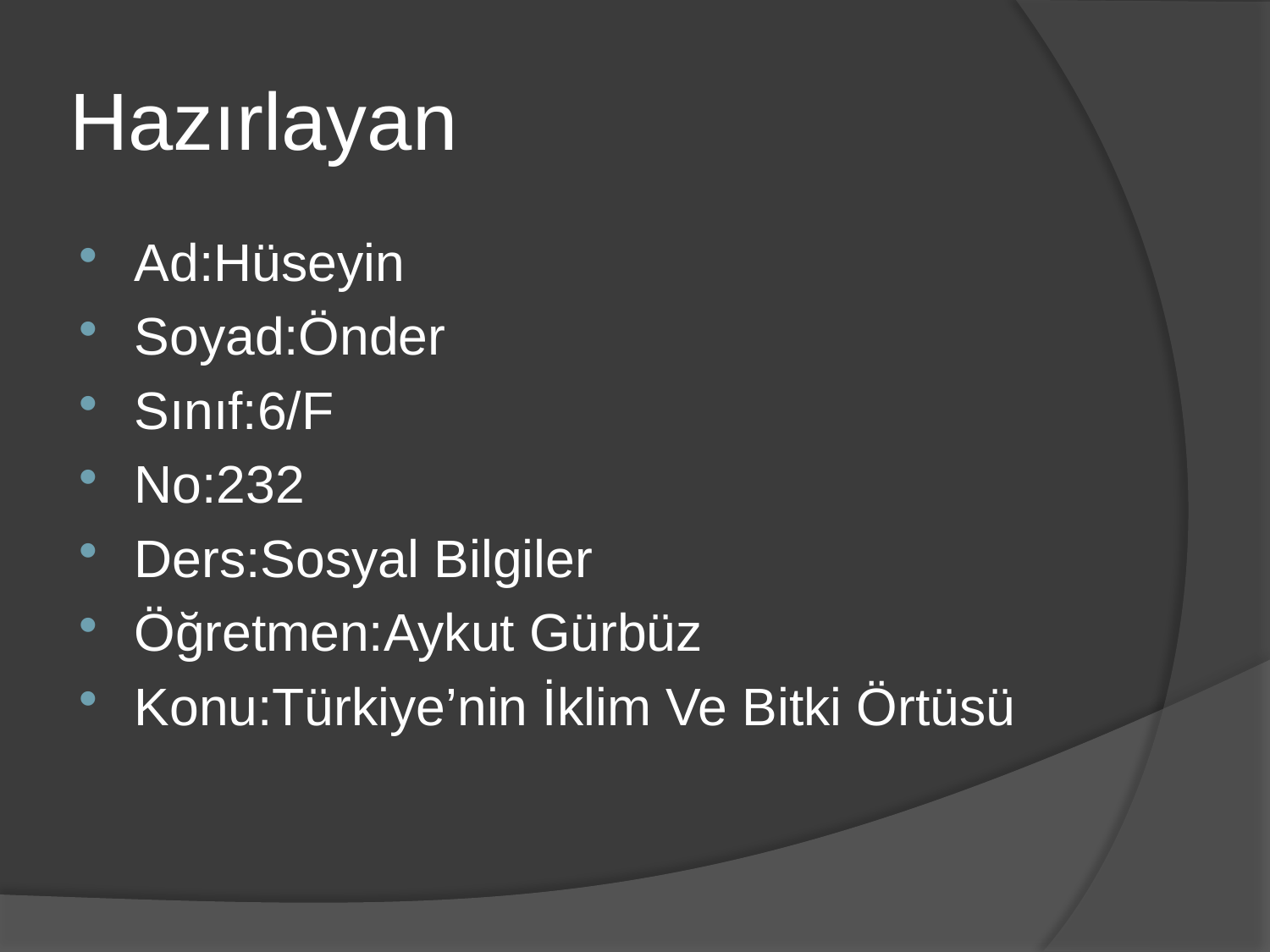

# Hazırlayan
Ad:Hüseyin
Soyad:Önder
Sınıf:6/F
No:232
Ders:Sosyal Bilgiler
Öğretmen:Aykut Gürbüz
Konu:Türkiye’nin İklim Ve Bitki Örtüsü